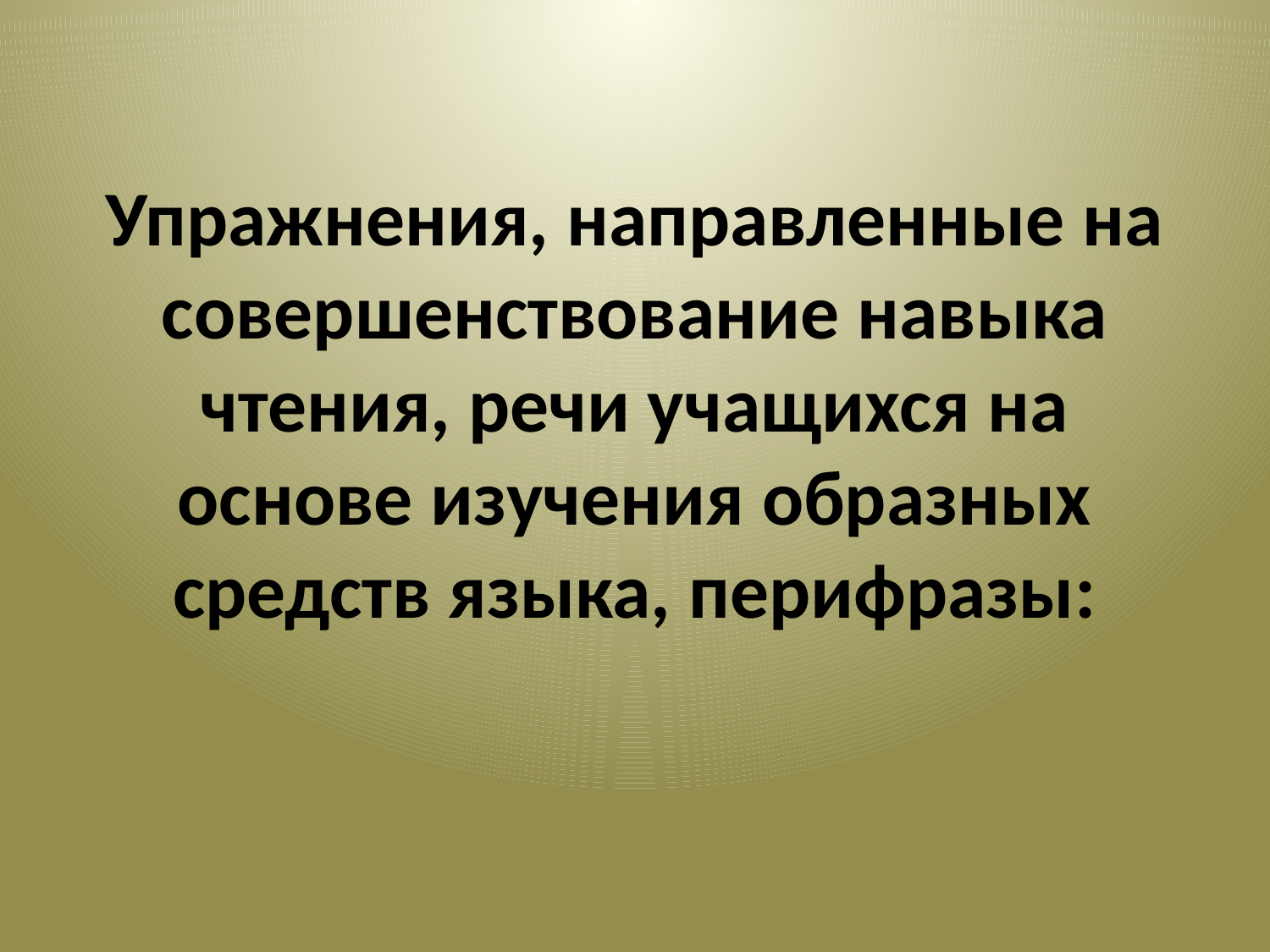

# Упражнения, направленные на совершенствование навыка чтения, речи учащихся на основе изучения образных средств языка, перифразы: